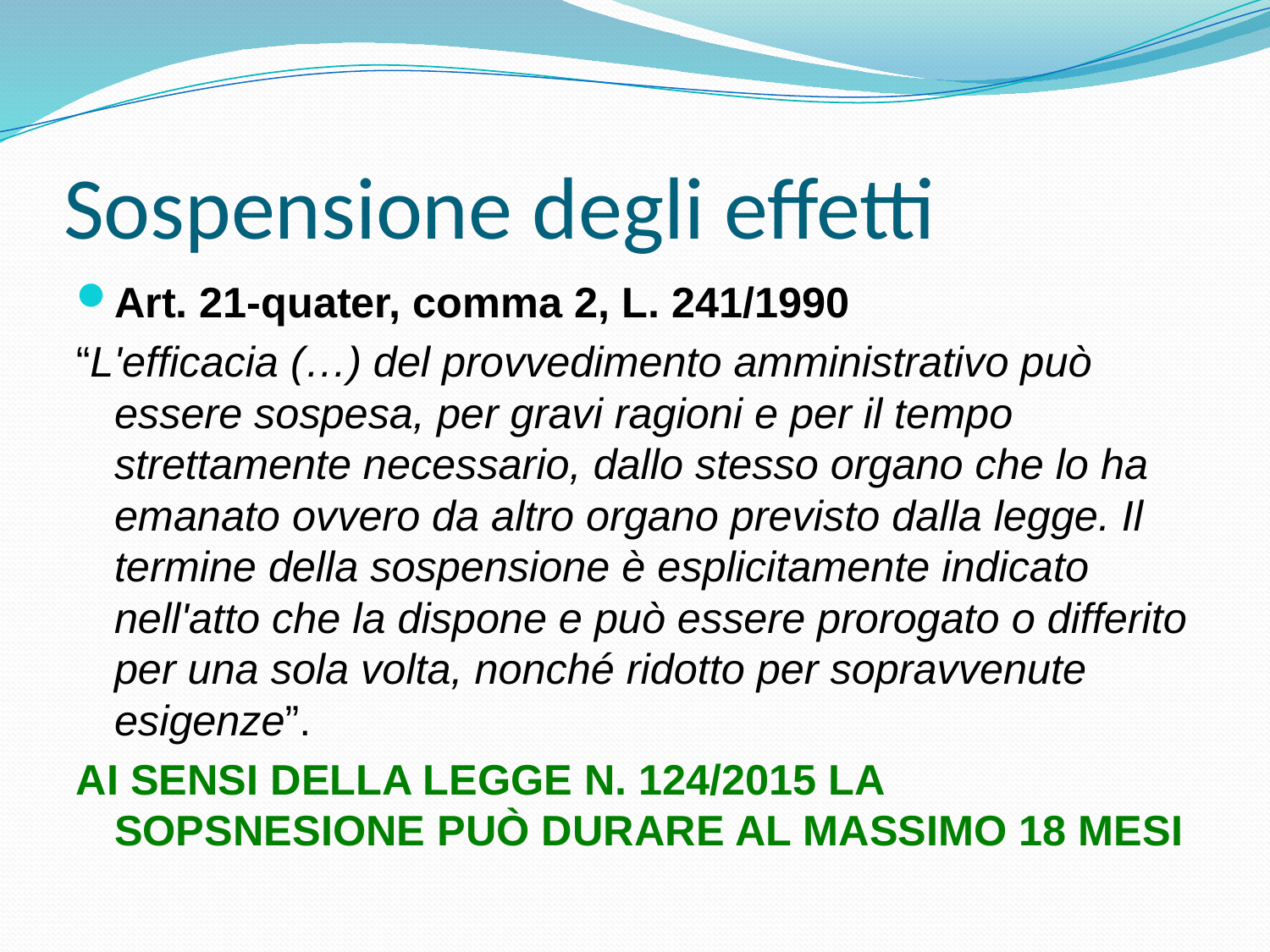

# Sospensione degli effetti
Art. 21-quater, comma 2, L. 241/1990
“L'efficacia (…) del provvedimento amministrativo può essere sospesa, per gravi ragioni e per il tempo strettamente necessario, dallo stesso organo che lo ha emanato ovvero da altro organo previsto dalla legge. Il termine della sospensione è esplicitamente indicato nell'atto che la dispone e può essere prorogato o differito per una sola volta, nonché ridotto per sopravvenute esigenze”.
AI SENSI DELLA LEGGE N. 124/2015 LA SOPSNESIONE PUÒ DURARE AL MASSIMO 18 MESI